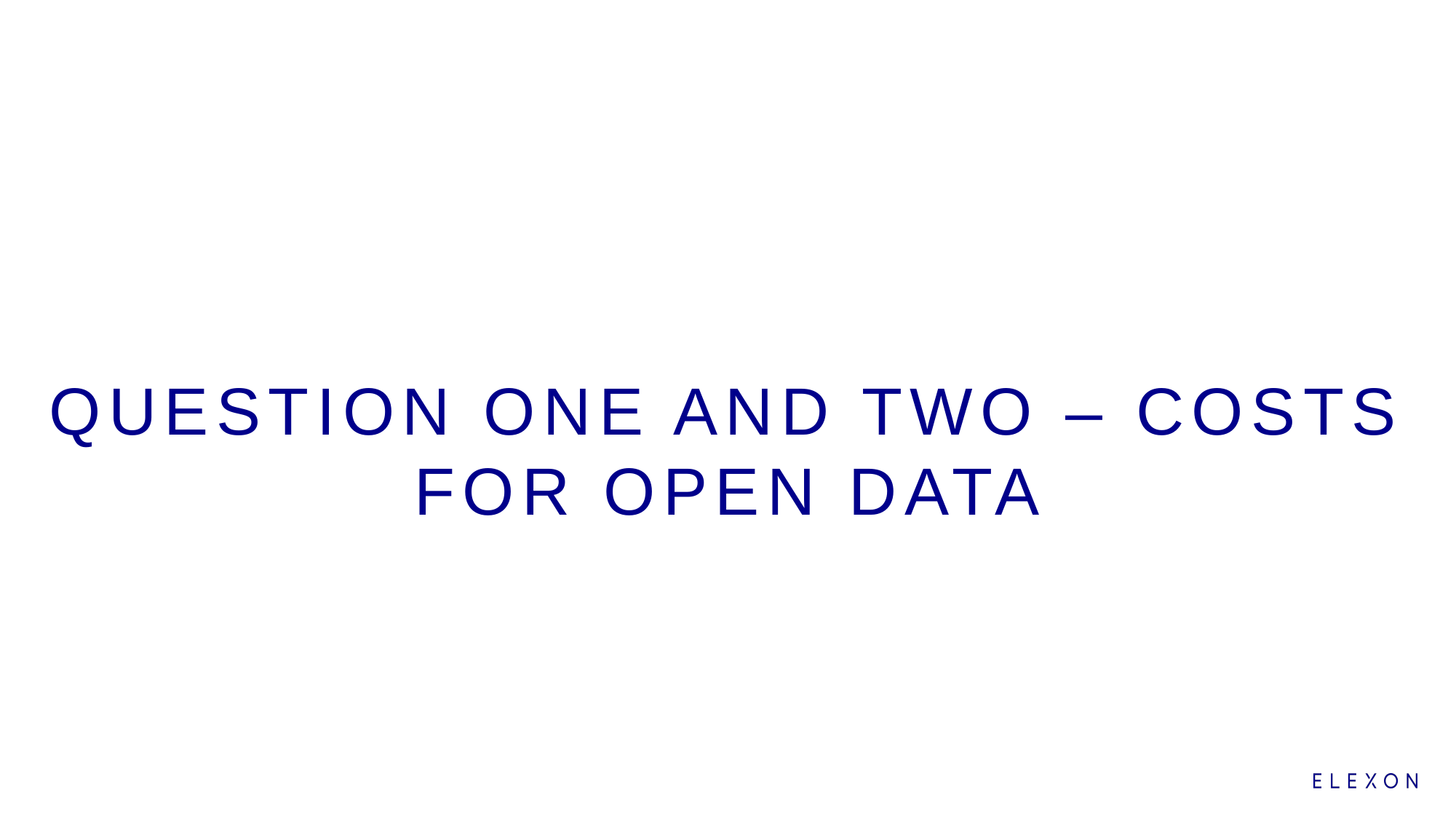

# Question one and two – costs for open data